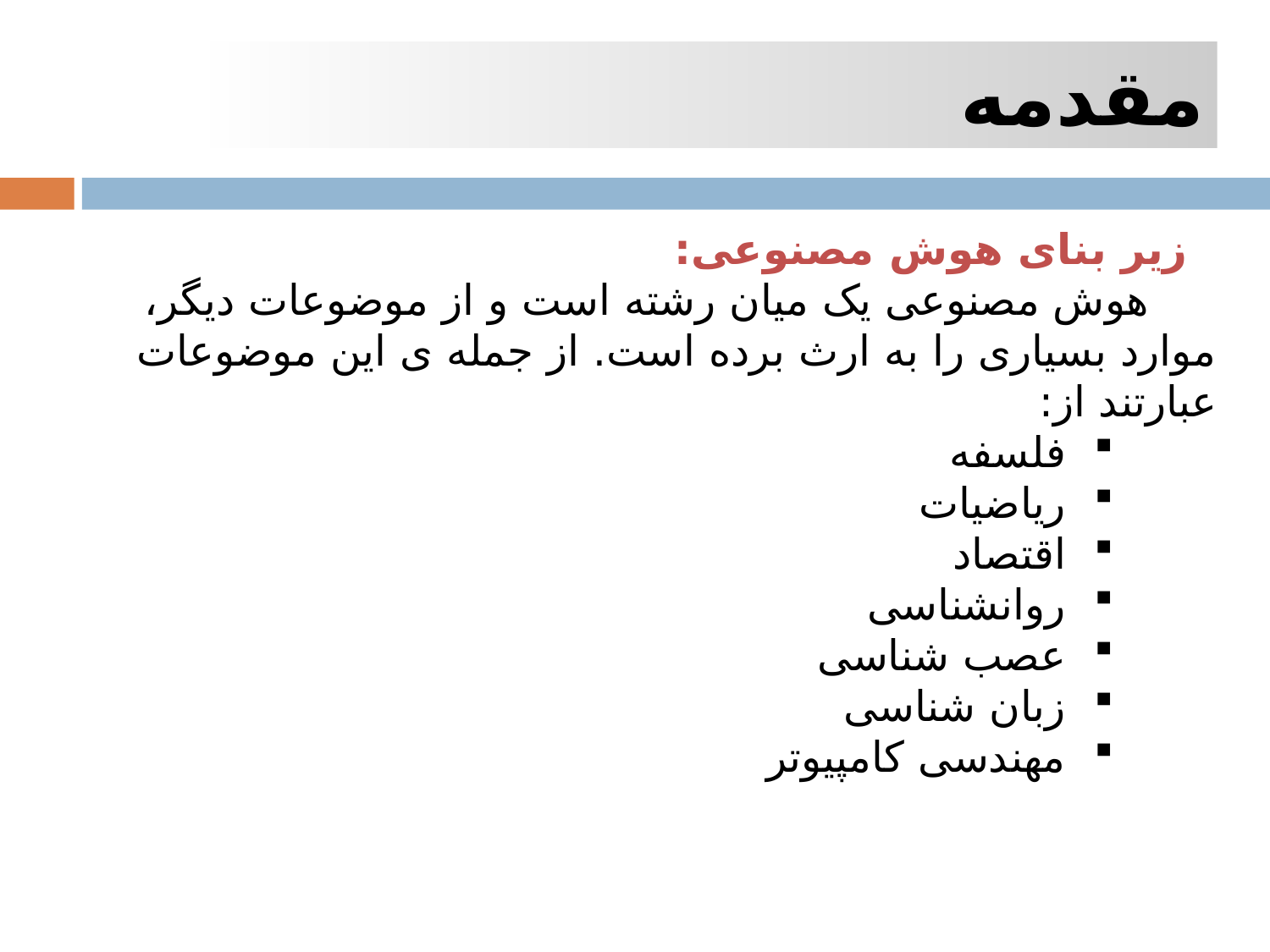

مقدمه
  زیر بنای هوش مصنوعی:
     هوش مصنوعی یک میان رشته است و از موضوعات دیگر، موارد بسیاری را به ارث برده است. از جمله ی این موضوعات عبارتند از:
فلسفه
ریاضیات
اقتصاد
روانشناسی
عصب شناسی
زبان شناسی
مهندسی کامپیوتر